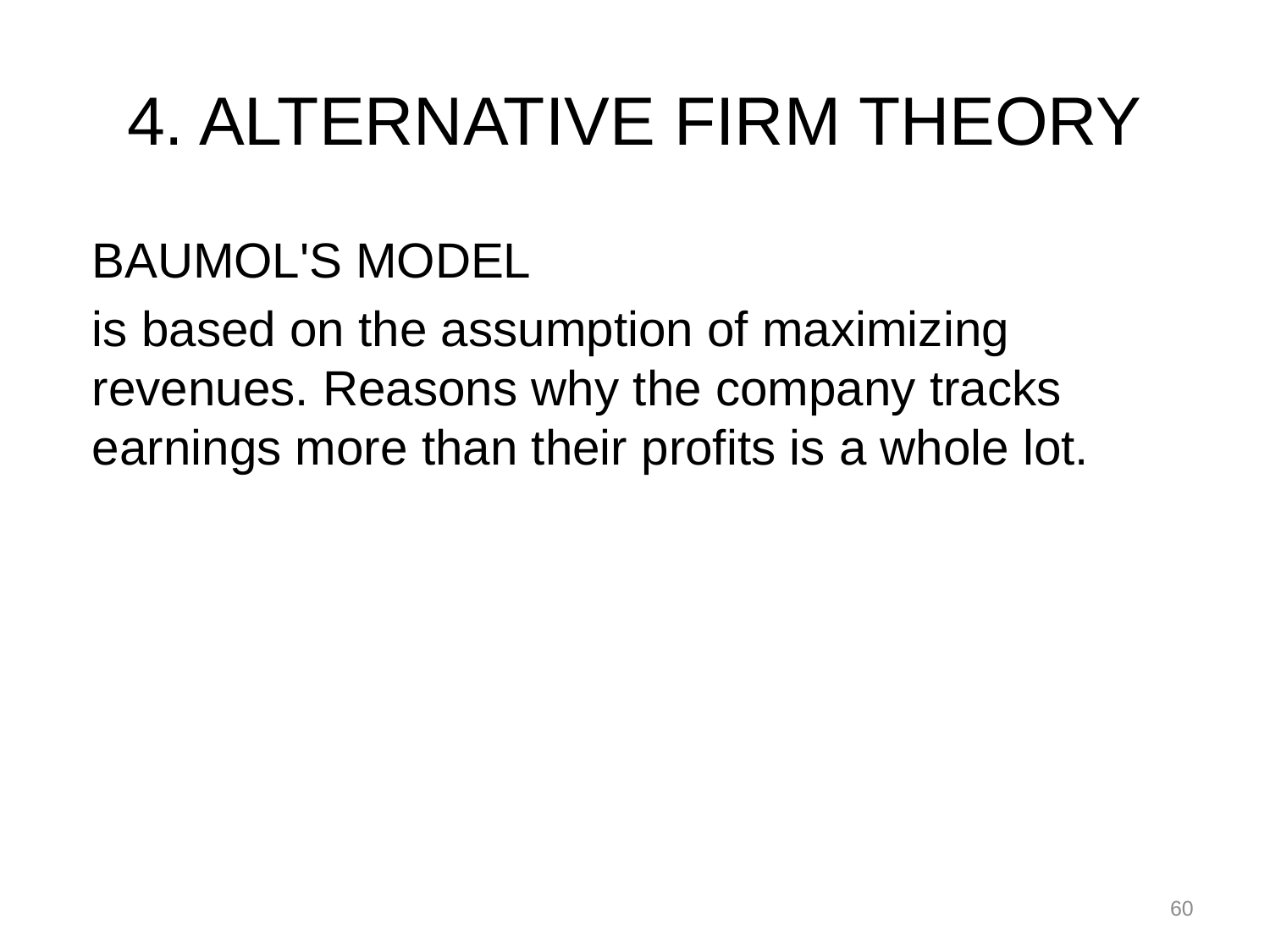

# 4. ALTERNATIVE FIRM THEORY
BAUMOL'S MODEL
is based on the assumption of maximizing revenues. Reasons why the company tracks earnings more than their profits is a whole lot.
60